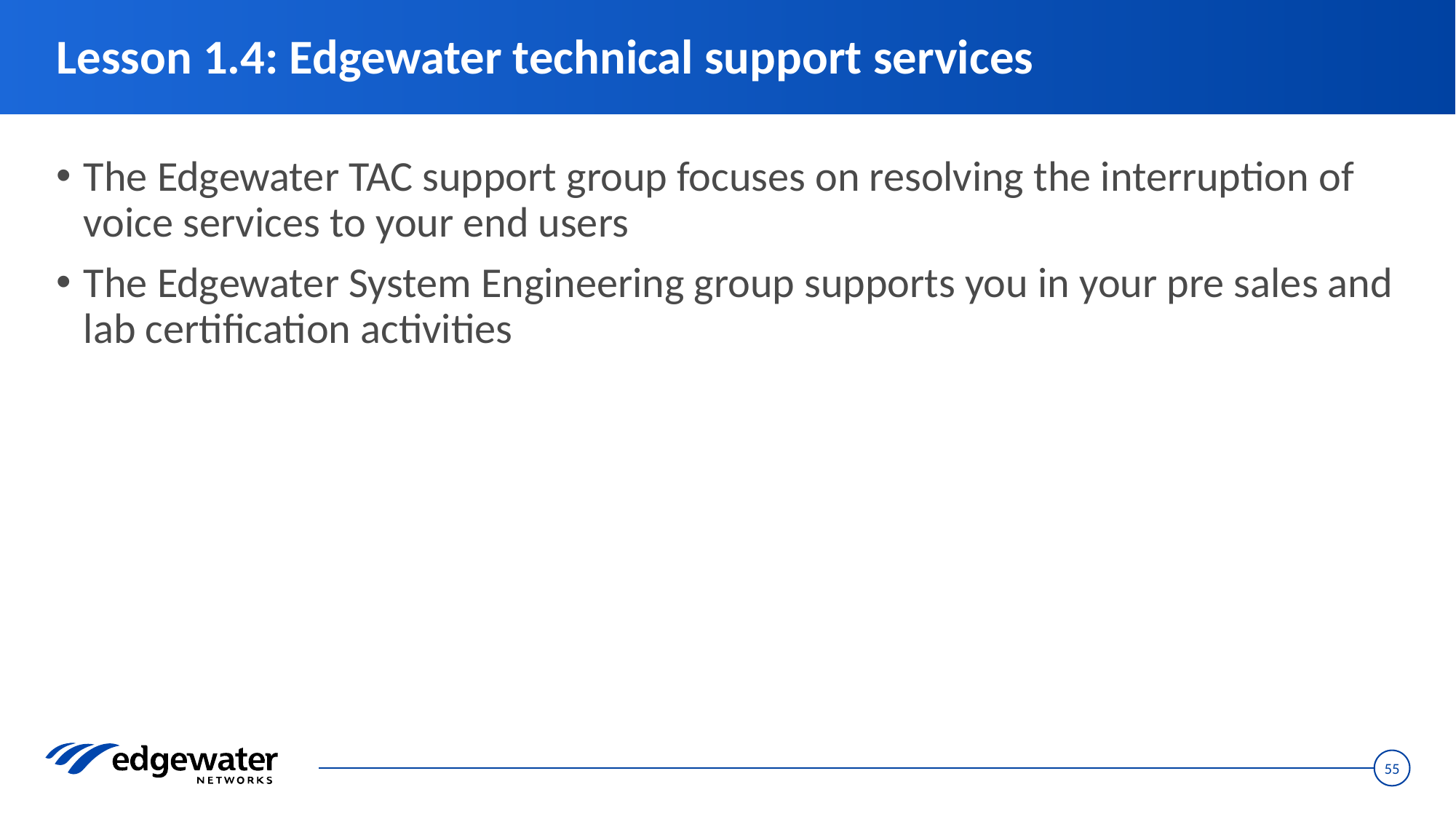

# Lesson 1.4: Edgewater technical support services
The Edgewater TAC support group focuses on resolving the interruption of voice services to your end users
The Edgewater System Engineering group supports you in your pre sales and lab certification activities